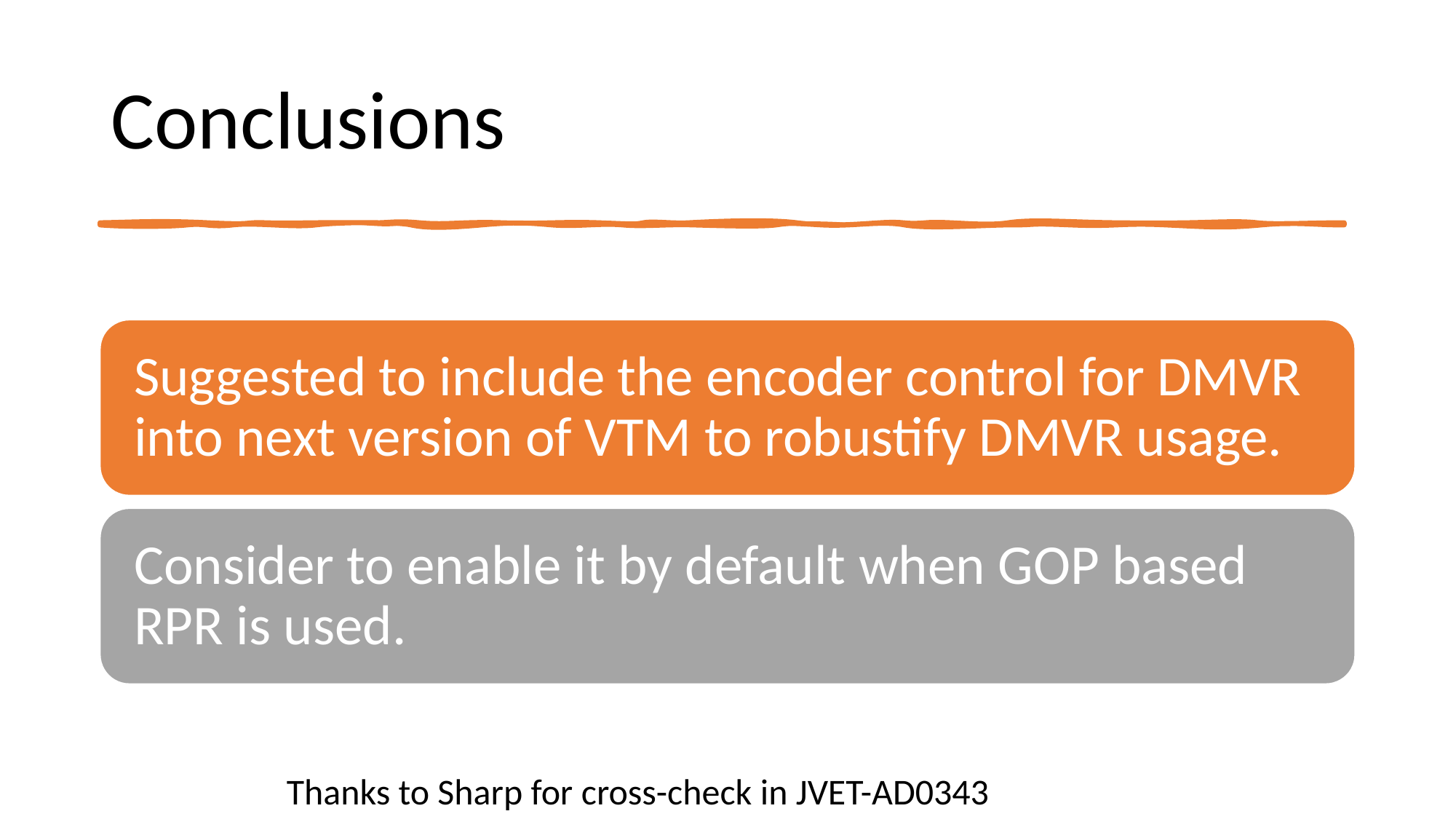

# Conclusions

Suggested to include the encoder control for DMVR into next version of VTM to robustify DMVR usage.
Consider to enable it by default when GOP based RPR is used.
Thanks to Sharp for cross-check in JVET-AD0343